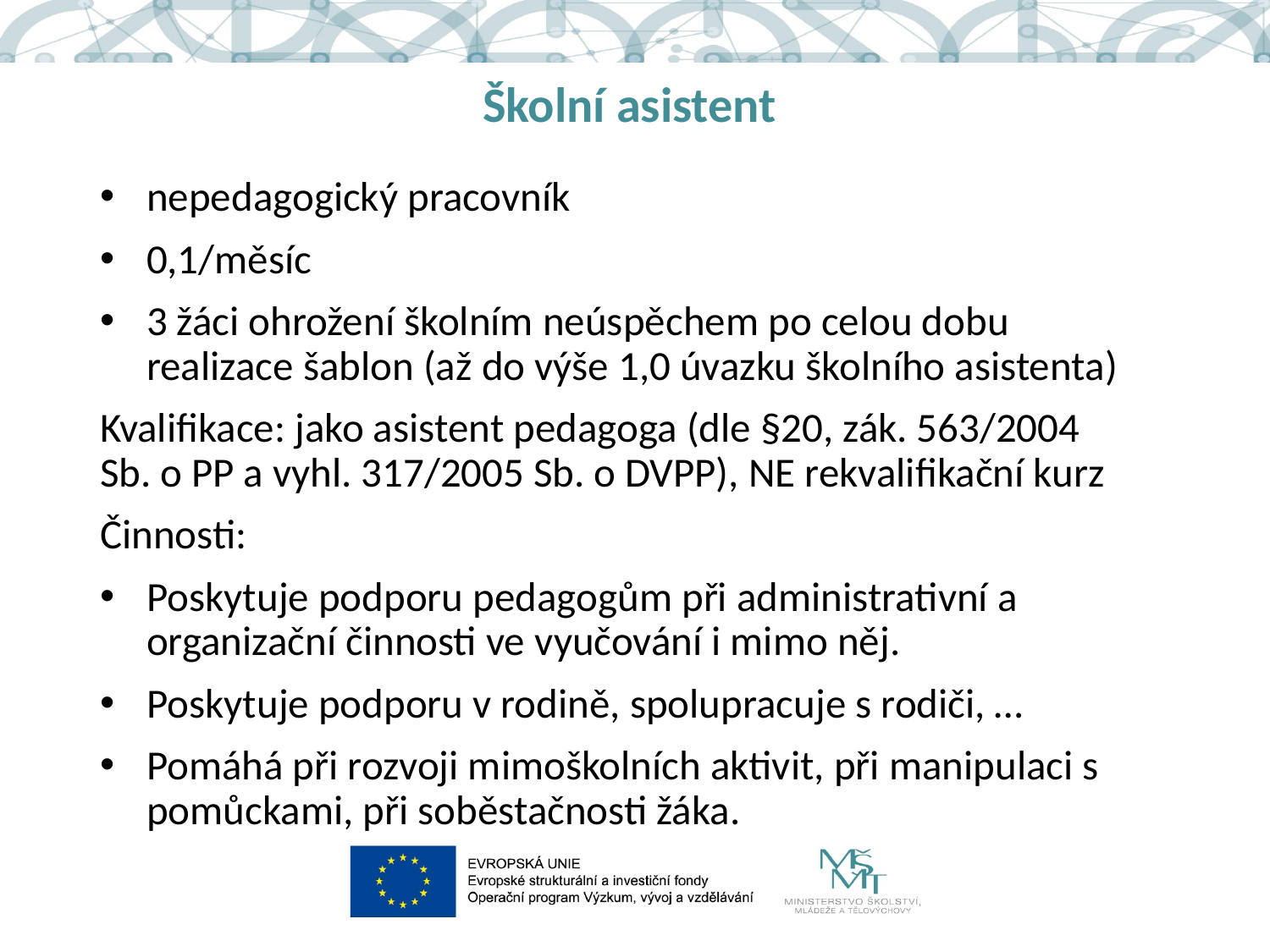

# Školní asistent
nepedagogický pracovník
0,1/měsíc
3 žáci ohrožení školním neúspěchem po celou dobu realizace šablon (až do výše 1,0 úvazku školního asistenta)
Kvalifikace: jako asistent pedagoga (dle §20, zák. 563/2004 Sb. o PP a vyhl. 317/2005 Sb. o DVPP), NE rekvalifikační kurz
Činnosti:
Poskytuje podporu pedagogům při administrativní a organizační činnosti ve vyučování i mimo něj.
Poskytuje podporu v rodině, spolupracuje s rodiči, …
Pomáhá při rozvoji mimoškolních aktivit, při manipulaci s pomůckami, při soběstačnosti žáka.